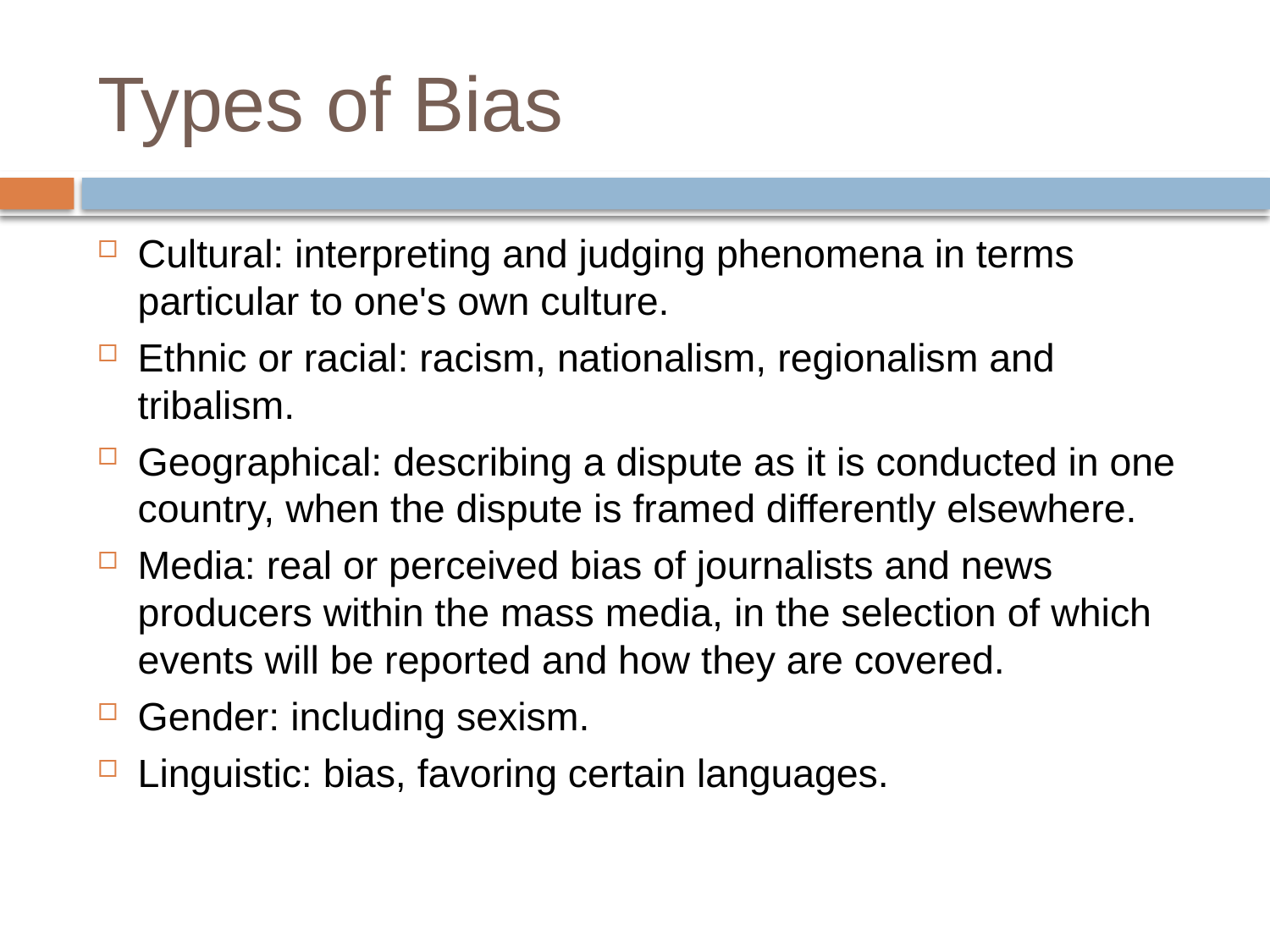

# Types of Bias
Cultural: interpreting and judging phenomena in terms particular to one's own culture.
Ethnic or racial: racism, nationalism, regionalism and tribalism.
Geographical: describing a dispute as it is conducted in one country, when the dispute is framed differently elsewhere.
Media: real or perceived bias of journalists and news producers within the mass media, in the selection of which events will be reported and how they are covered.
Gender: including sexism.
Linguistic: bias, favoring certain languages.